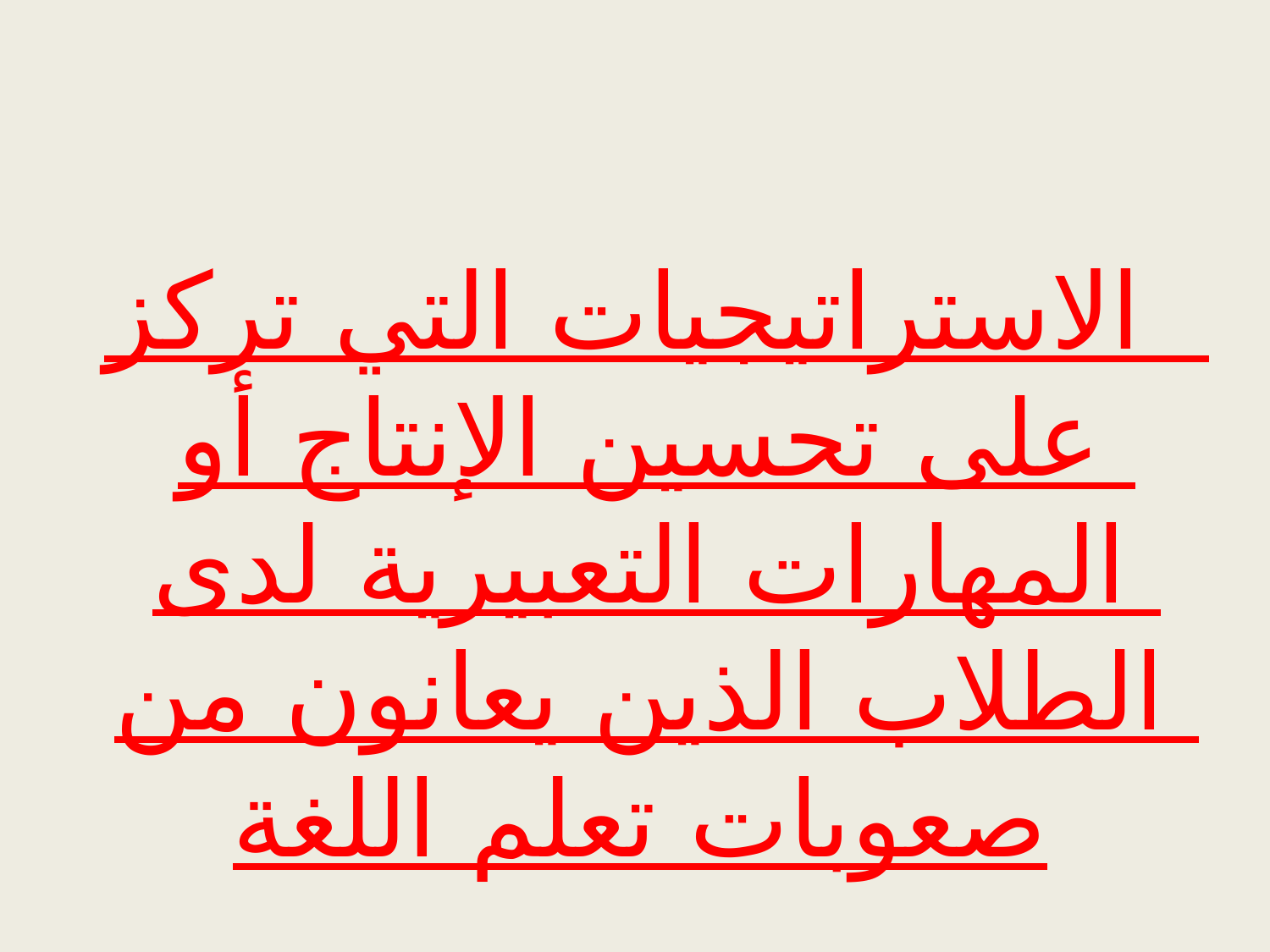

الاستراتيجيات التي تركز على تحسين الإنتاج أو المهارات التعبيرية لدى الطلاب الذين يعانون من صعوبات تعلم اللغة